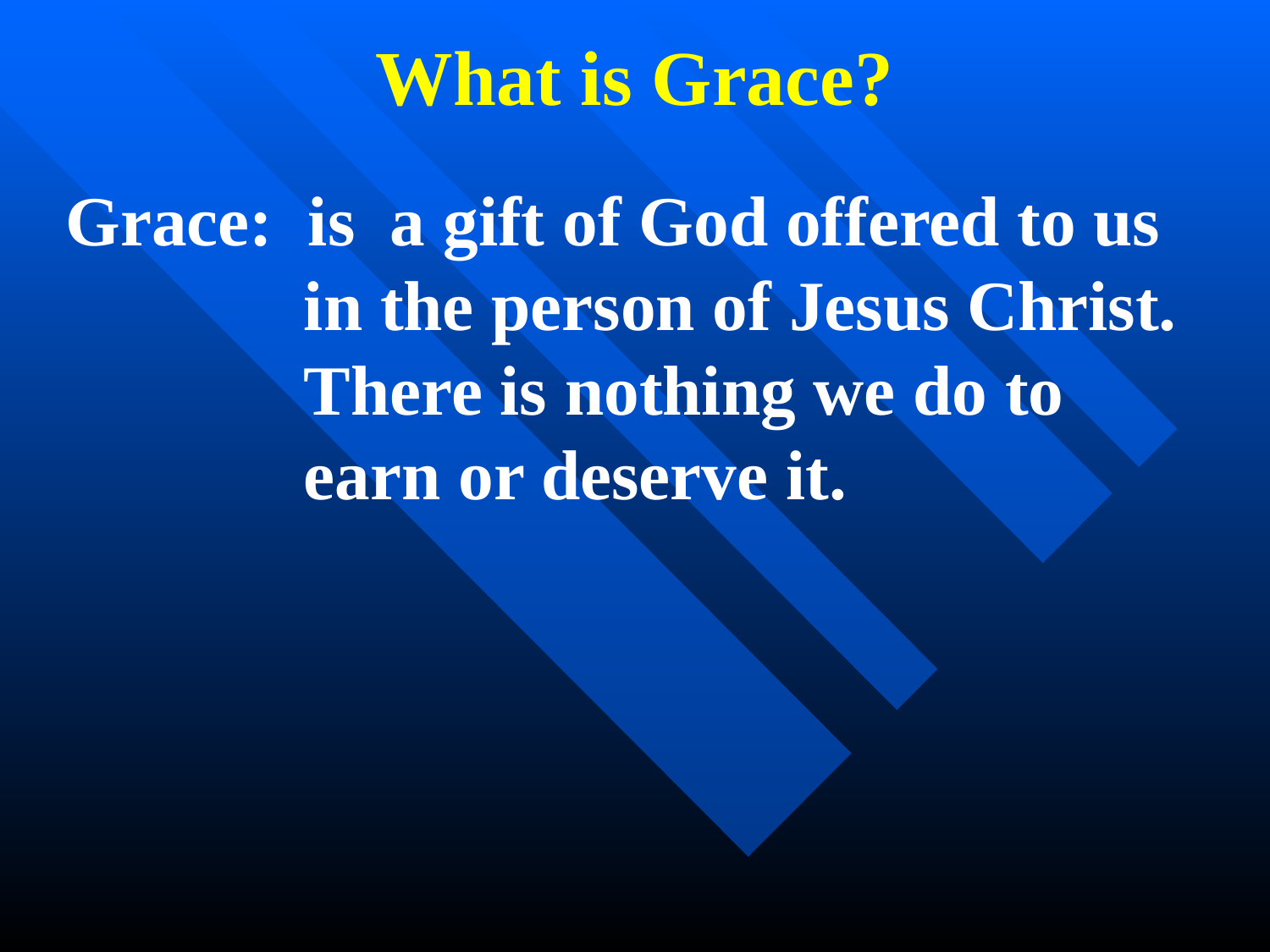

# What is Grace?
Grace:  is  a gift of God offered to us in the person of Jesus Christ. There is nothing we do to earn or deserve it.